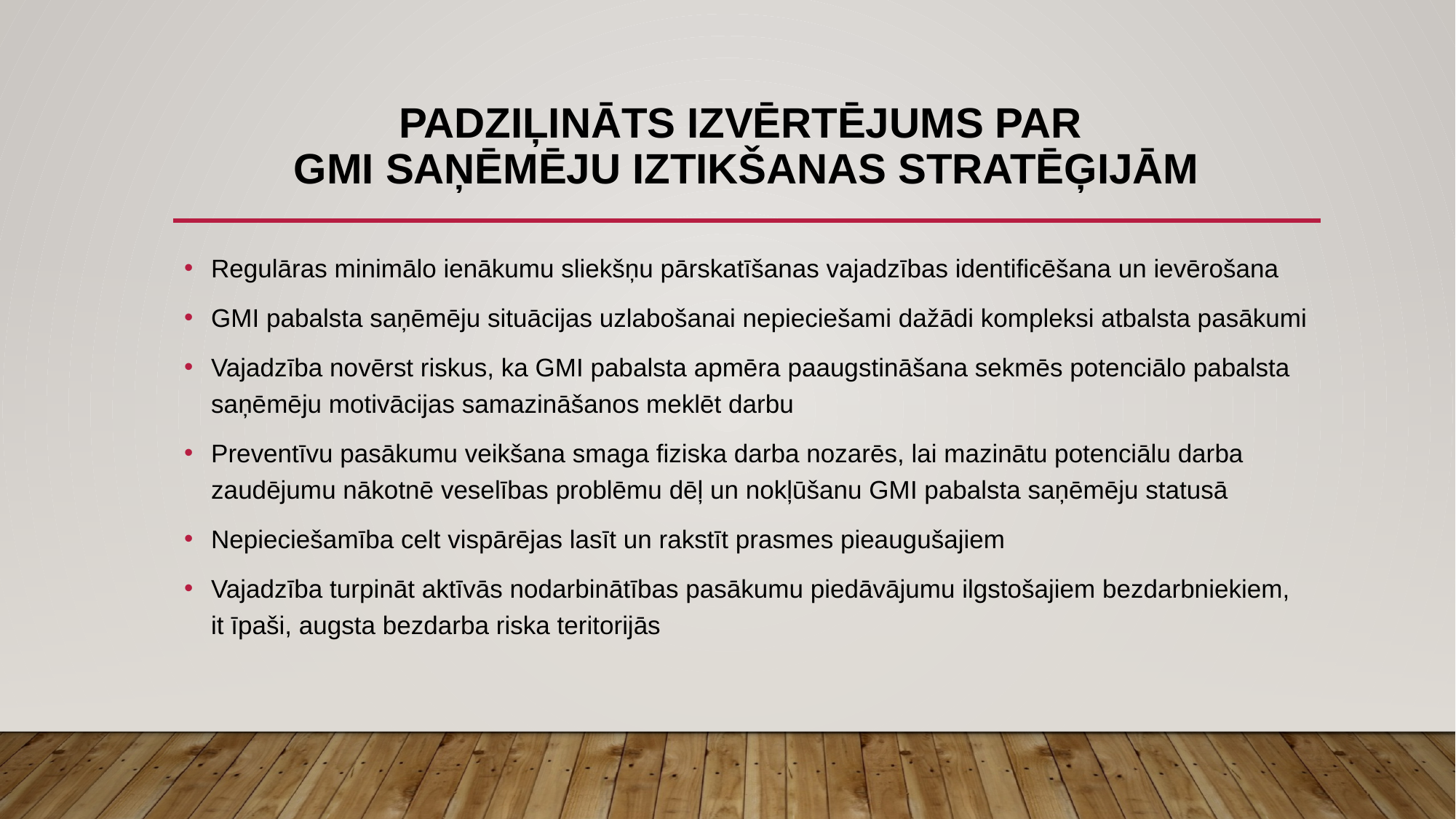

# padziļināts izvērtējums par GMI saņēmēju iztikšanas stratēģijām
Regulāras minimālo ienākumu sliekšņu pārskatīšanas vajadzības identificēšana un ievērošana
GMI pabalsta saņēmēju situācijas uzlabošanai nepieciešami dažādi kompleksi atbalsta pasākumi
Vajadzība novērst riskus, ka GMI pabalsta apmēra paaugstināšana sekmēs potenciālo pabalsta saņēmēju motivācijas samazināšanos meklēt darbu
Preventīvu pasākumu veikšana smaga fiziska darba nozarēs, lai mazinātu potenciālu darba zaudējumu nākotnē veselības problēmu dēļ un nokļūšanu GMI pabalsta saņēmēju statusā
Nepieciešamība celt vispārējas lasīt un rakstīt prasmes pieaugušajiem
Vajadzība turpināt aktīvās nodarbinātības pasākumu piedāvājumu ilgstošajiem bezdarbniekiem, it īpaši, augsta bezdarba riska teritorijās